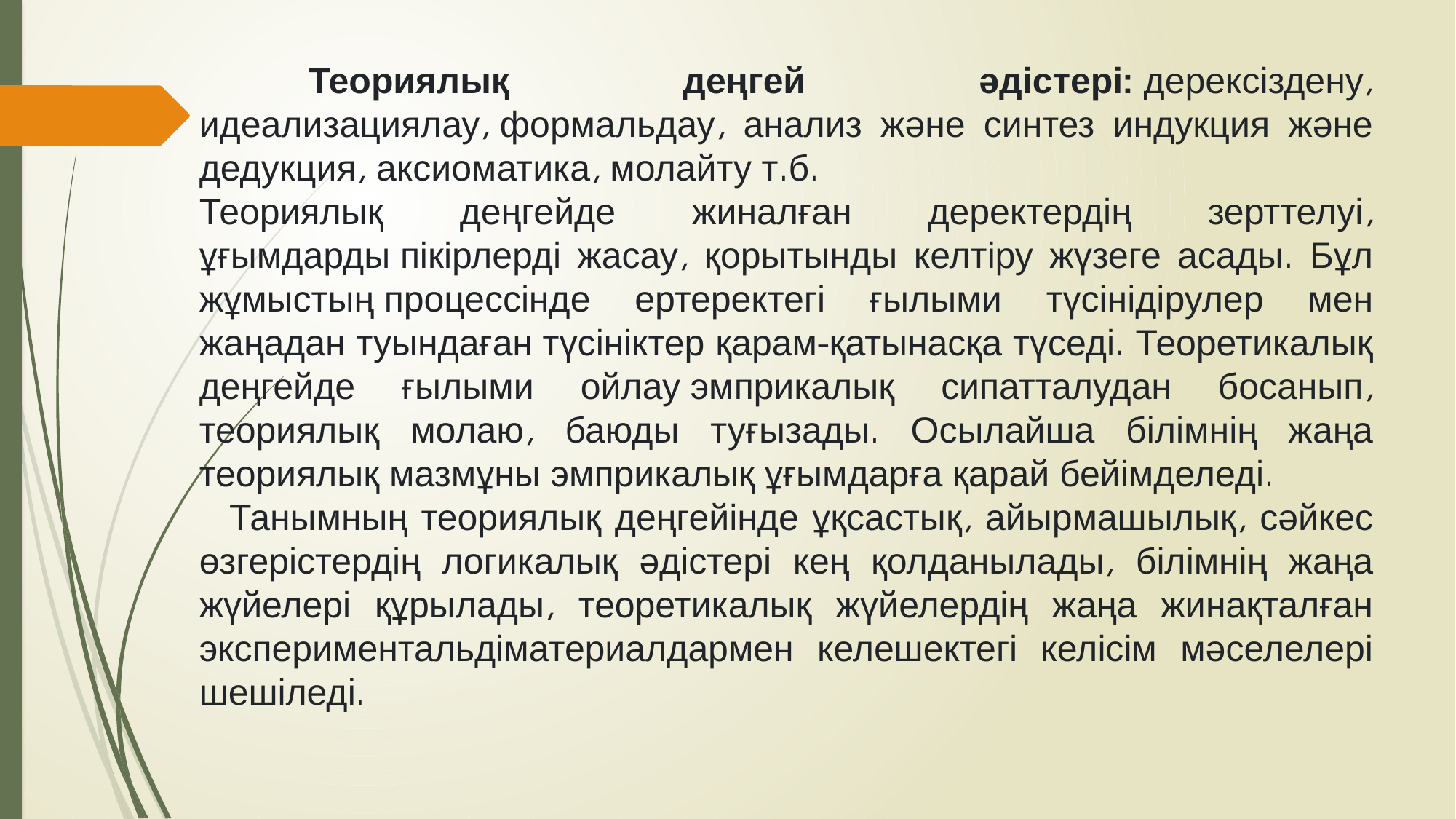

Теориялық деңгей әдістері: дерексіздену, идеализациялау, формальдау, анализ және синтез индукция және дедукция, аксиоматика, молайту т.б.
Теориялық деңгейде жиналған деректердің зерттелуі, ұғымдарды пікірлерді жасау, қорытынды келтіру жүзеге асады. Бұл жұмыстың процессінде ертеректегі ғылыми түсінідірулер мен жаңадан туындаған түсініктер қарам-қатынасқа түседі. Теоретикалық деңгейде ғылыми ойлау эмприкалық сипатталудан босанып, теориялық молаю, баюды туғызады. Осылайша білімнің жаңа теориялық мазмұны эмприкалық ұғымдарға қарай бейімделеді.
   Танымның теориялық деңгейінде ұқсастық, айырмашылық, сәйкес өзгерістердің логикалық әдістері кең қолданылады, білімнің жаңа жүйелері құрылады, теоретикалық жүйелердің жаңа жинақталған экспериментальдіматериалдармен келешектегі келісім мәселелері шешіледі.